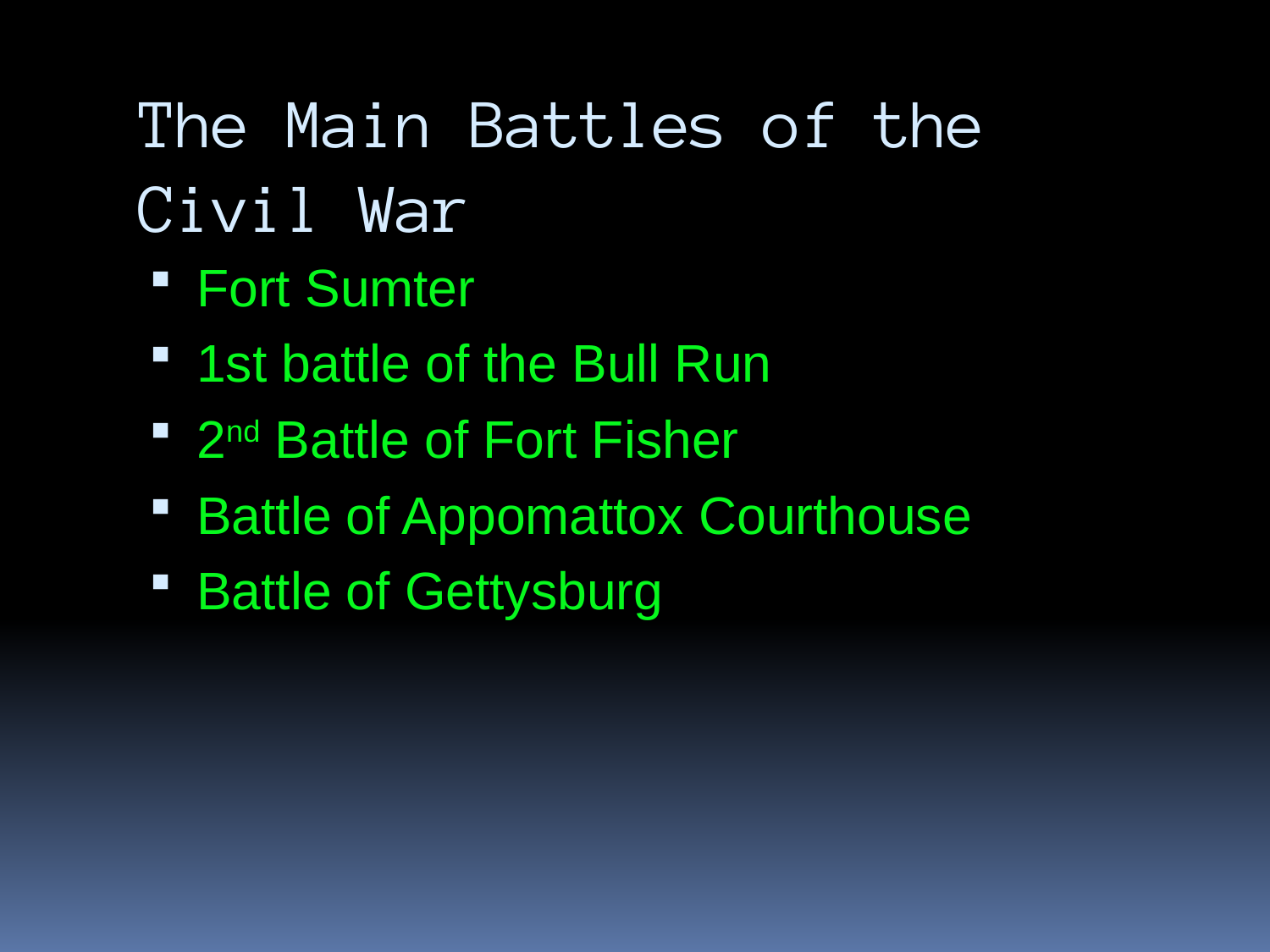

# The Main Battles of the Civil War
Fort Sumter
1st battle of the Bull Run
2nd Battle of Fort Fisher
Battle of Appomattox Courthouse
Battle of Gettysburg